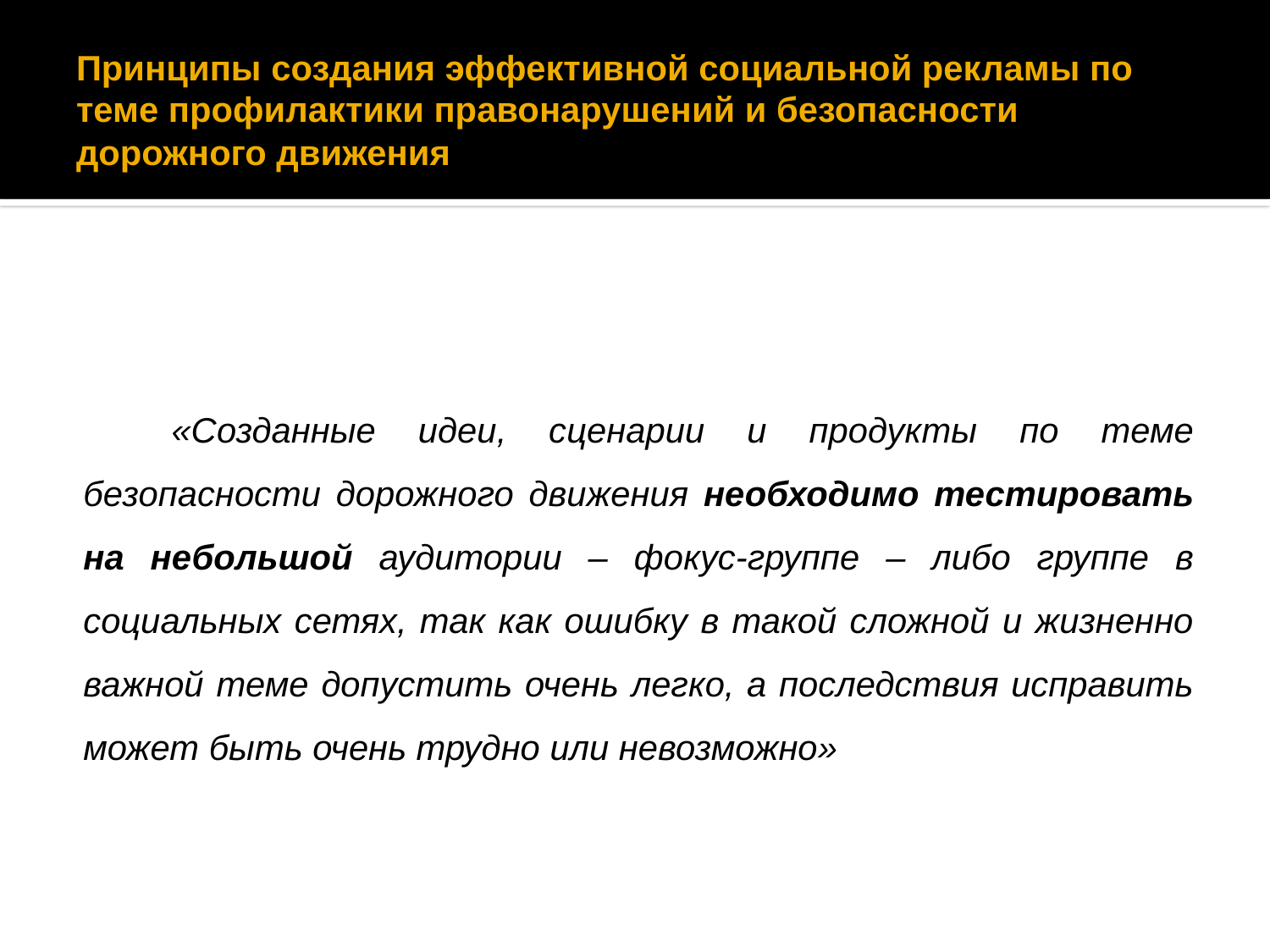

# Принципы создания эффективной социальной рекламы по теме профилактики правонарушений и безопасности дорожного движения

«Созданные идеи, сценарии и продукты по теме безопасности дорожного движения необходимо тестировать на небольшой аудитории – фокус-группе – либо группе в социальных сетях, так как ошибку в такой сложной и жизненно важной теме допустить очень легко, а последствия исправить может быть очень трудно или невозможно»